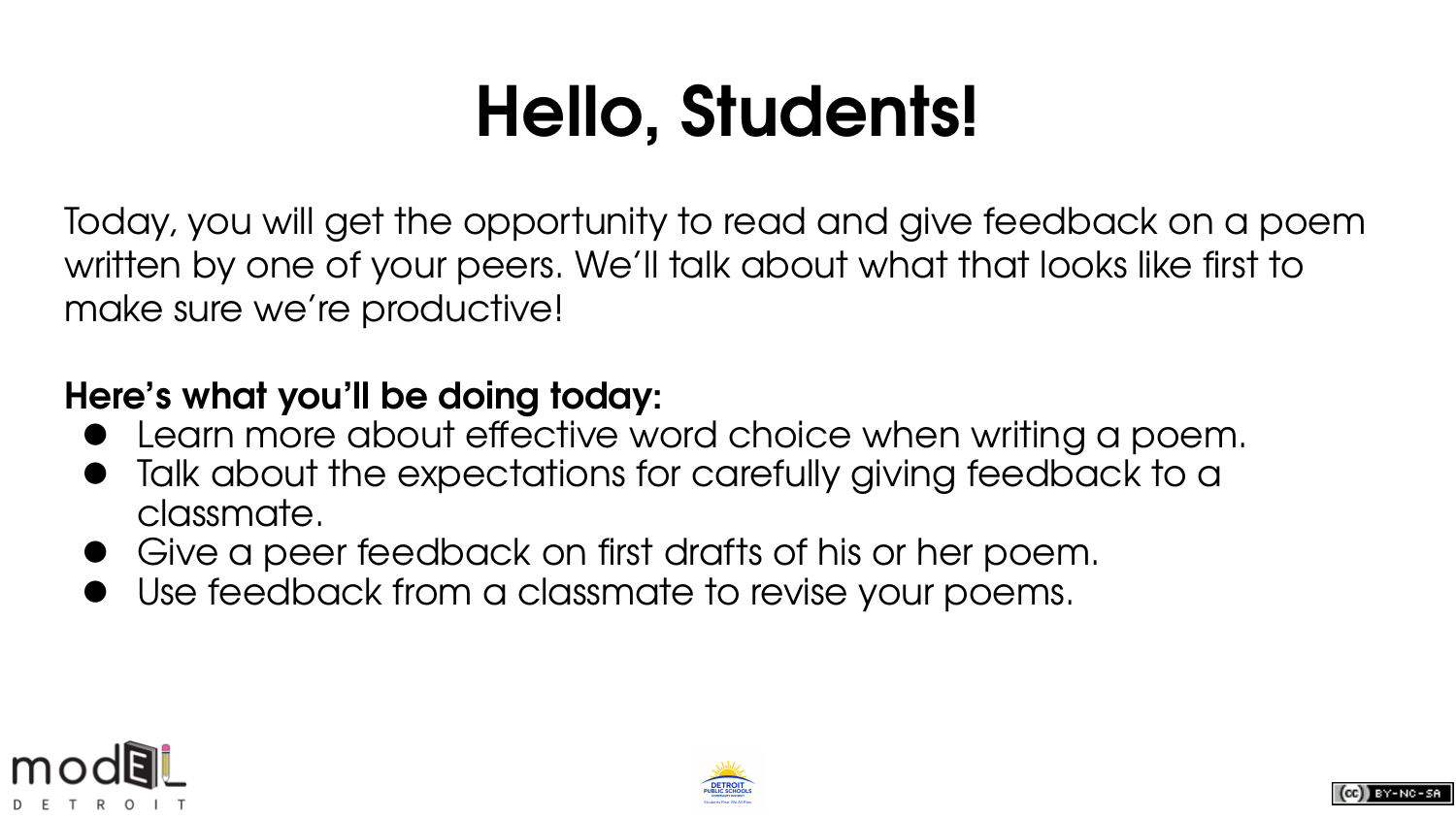

# Hello, Students!
Today, you will get the opportunity to read and give feedback on a poem written by one of your peers. We’ll talk about what that looks like first to make sure we’re productive!

Here’s what you’ll be doing today:
Learn more about effective word choice when writing a poem.
Talk about the expectations for carefully giving feedback to a classmate.
Give a peer feedback on first drafts of his or her poem.
Use feedback from a classmate to revise your poems.